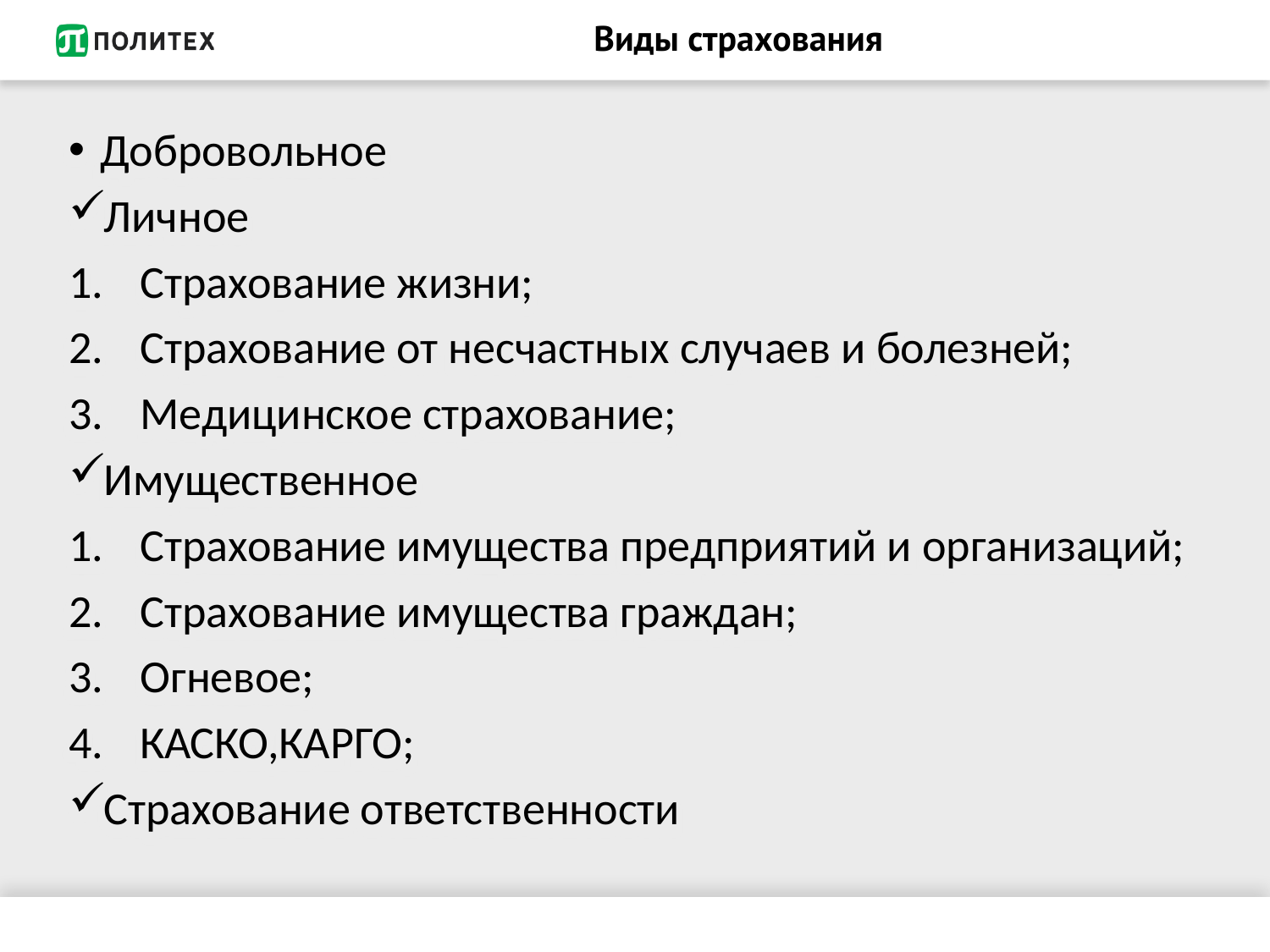

# Виды страхования
Добровольное
Личное
Страхование жизни;
Страхование от несчастных случаев и болезней;
Медицинское страхование;
Имущественное
Страхование имущества предприятий и организаций;
Страхование имущества граждан;
Огневое;
КАСКО,КАРГО;
Страхование ответственности